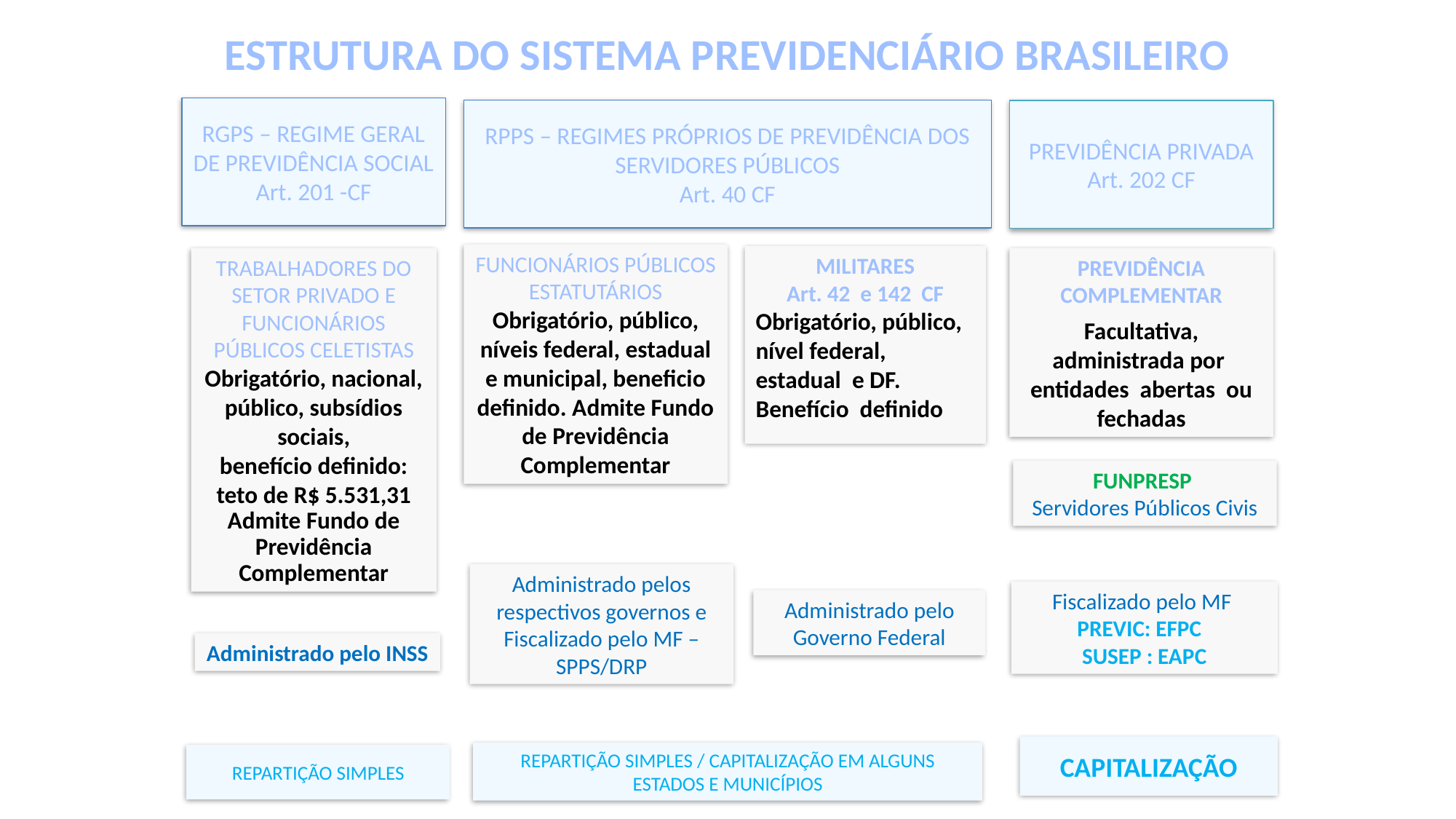

ESTRUTURA DO SISTEMA PREVIDENCIÁRIO BRASILEIRO
RGPS – REGIME GERAL DE PREVIDÊNCIA SOCIAL
Art. 201 -CF
RPPS – REGIMES PRÓPRIOS DE PREVIDÊNCIA DOS SERVIDORES PÚBLICOS
Art. 40 CF
PREVIDÊNCIA PRIVADA
Art. 202 CF
FUNCIONÁRIOS PÚBLICOS ESTATUTÁRIOS
Obrigatório, público, níveis federal, estadual e municipal, beneficio definido. Admite Fundo de Previdência Complementar
MILITARES
Art. 42  e 142  CF
Obrigatório, público, nível federal, estadual  e DF. Benefício  definido

TRABALHADORES DO SETOR PRIVADO E FUNCIONÁRIOS PÚBLICOS CELETISTAS
Obrigatório, nacional, público, subsídios sociais,
benefício definido: teto de R$ 5.531,31
Admite Fundo de Previdência Complementar
PREVIDÊNCIA COMPLEMENTAR
Facultativa, administrada por  entidades  abertas  ou fechadas
FUNPRESP
Servidores Públicos Civis
Administrado pelos respectivos governos e Fiscalizado pelo MF –SPPS/DRP
Fiscalizado pelo MF
PREVIC: EFPC
SUSEP : EAPC
Administrado pelo Governo Federal
Administrado pelo INSS
CAPITALIZAÇÃO
REPARTIÇÃO SIMPLES / CAPITALIZAÇÃO EM ALGUNS ESTADOS E MUNICÍPIOS
REPARTIÇÃO SIMPLES